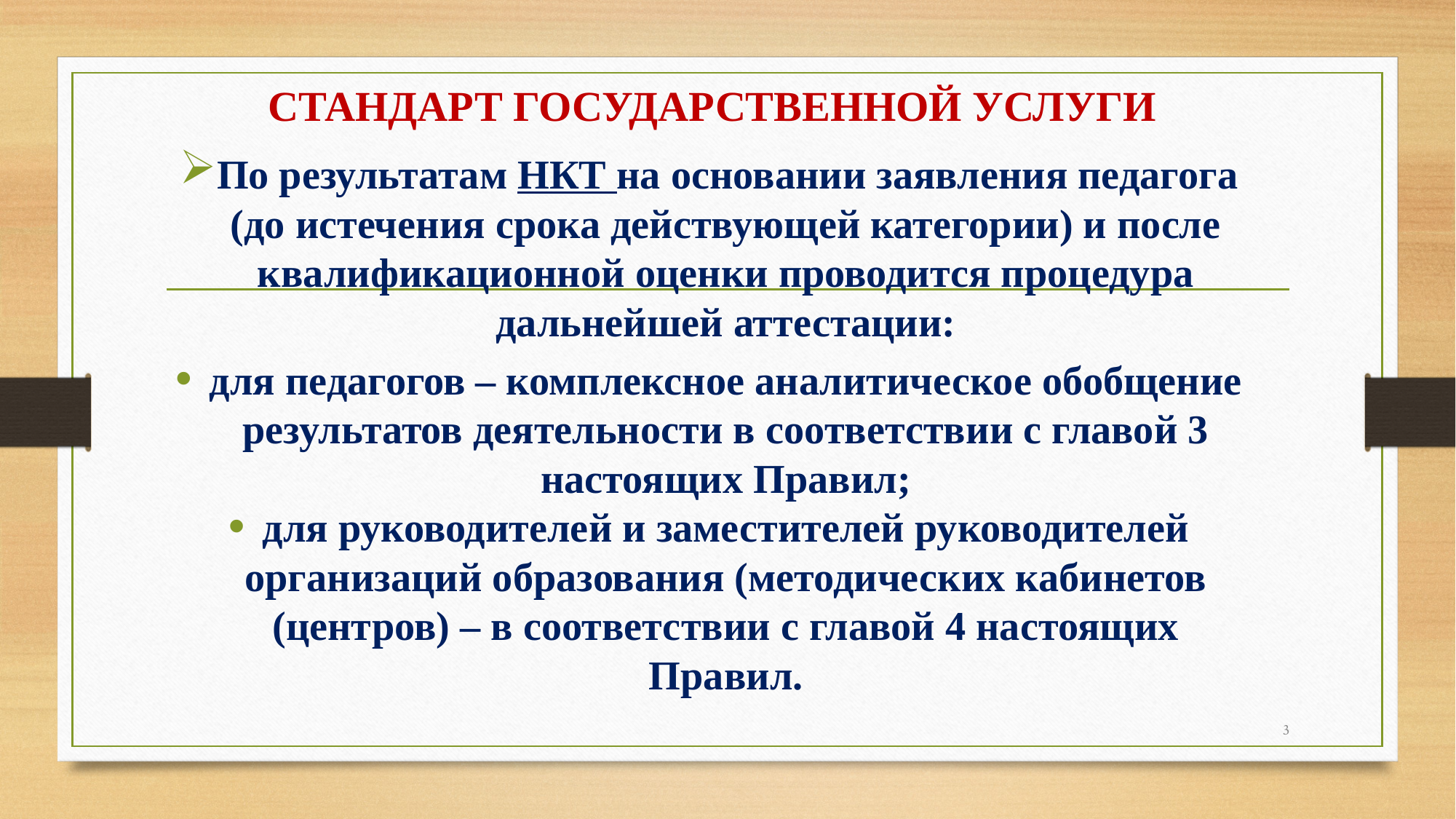

# СТАНДАРТ ГОСУДАРСТВЕННОЙ УСЛУГИ
По результатам НКТ на основании заявления педагога (до истечения срока действующей категории) и после квалификационной оценки проводится процедура дальнейшей аттестации:
для педагогов – комплексное аналитическое обобщение результатов деятельности в соответствии с главой 3 настоящих Правил;
для руководителей и заместителей руководителей организаций образования (методических кабинетов (центров) – в соответствии с главой 4 настоящих Правил.

3